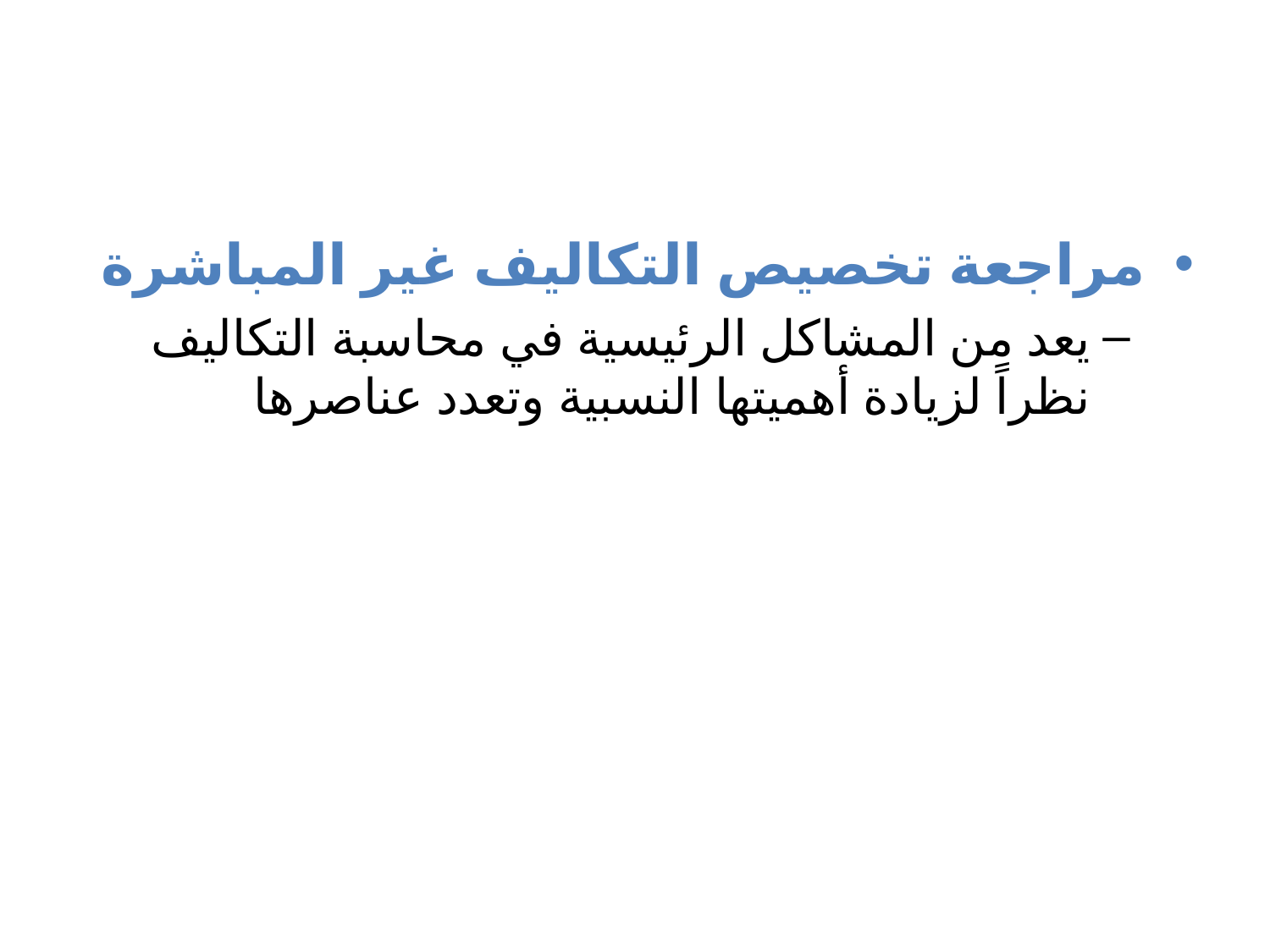

مراجعة تخصيص التكاليف غير المباشرة
يعد من المشاكل الرئيسية في محاسبة التكاليف نظراً لزيادة أهميتها النسبية وتعدد عناصرها